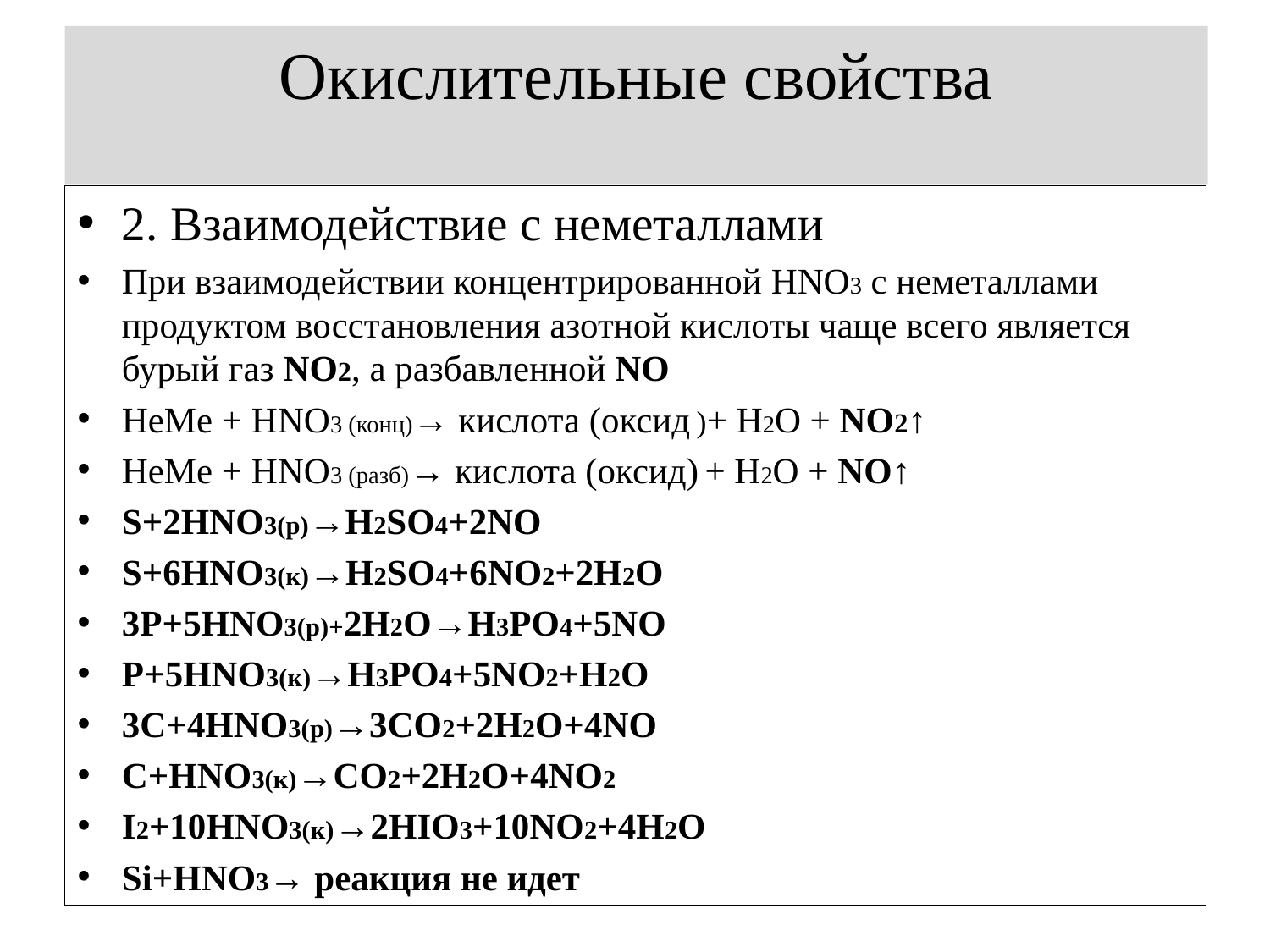

# Окислительные свойства
2. Взаимодействие с неметаллами
При взаимодействии концентрированной HNO3 с неметаллами продуктом восстановления азотной кислоты чаще всего является бурый газ NO2, а разбавленной NO
НеMe + HNO3 (конц)→ кислота (оксид )+ H2O + NO2↑
НеMe + HNO3 (разб)→ кислота (оксид) + H2O + NO↑
S+2HNO3(p)→H2SO4+2NO
S+6HNO3(к)→H2SO4+6NO2+2H2O
3P+5HNO3(p)+2H2O→H3PO4+5NO
P+5HNO3(к)→H3PO4+5NO2+H2O
3C+4HNO3(р)→3CO2+2H2O+4NO
C+HNO3(к)→CO2+2H2O+4NO2
I2+10HNO3(к)→2HIO3+10NO2+4H2O
Si+HNO3→ реакция не идет